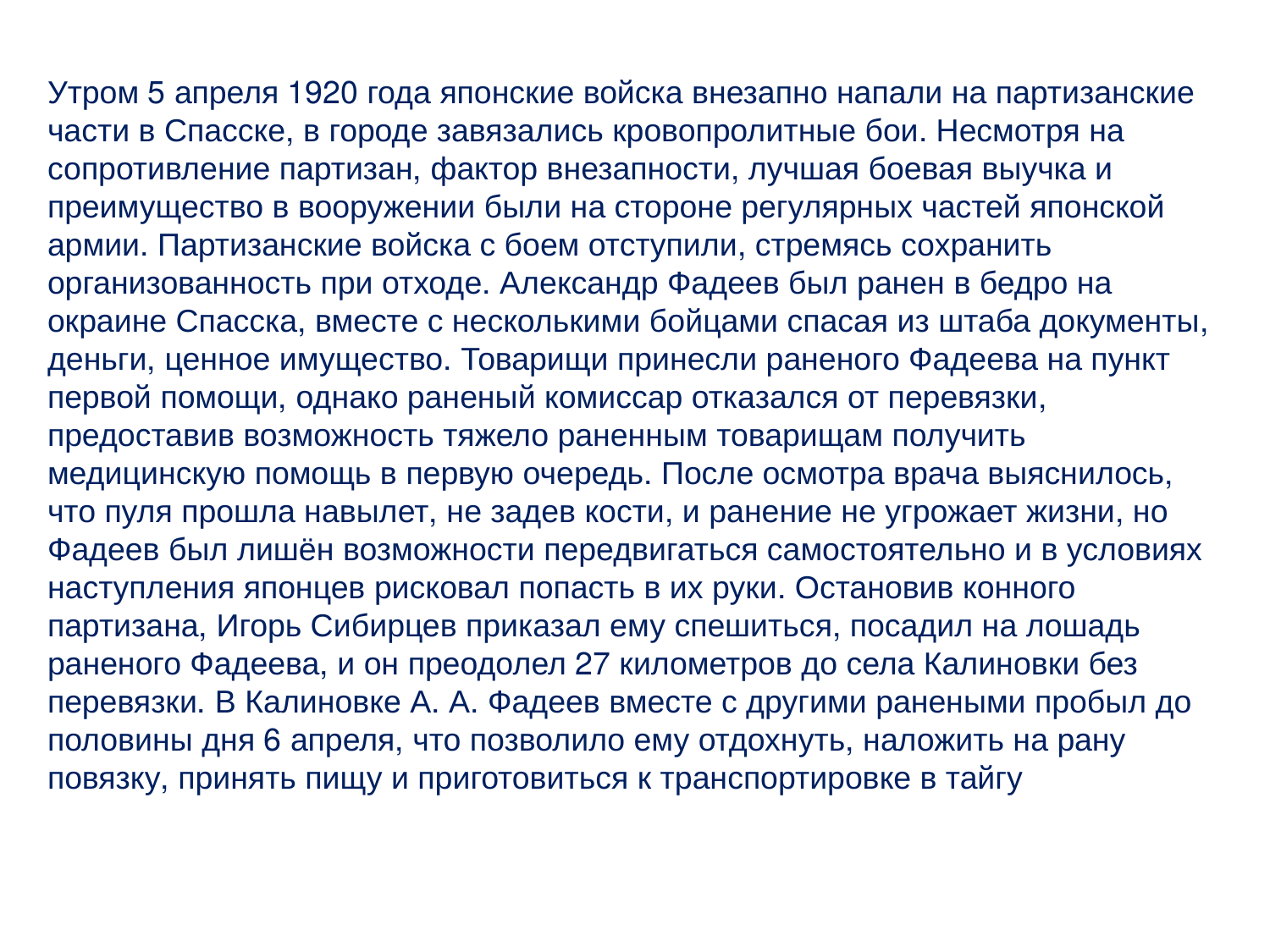

Утром 5 апреля 1920 года японские войска внезапно напали на партизанские части в Спасске, в городе завязались кровопролитные бои. Несмотря на сопротивление партизан, фактор внезапности, лучшая боевая выучка и преимущество в вооружении были на стороне регулярных частей японской армии. Партизанские войска с боем отступили, стремясь сохранить организованность при отходе. Александр Фадеев был ранен в бедро на окраине Спасска, вместе с несколькими бойцами спасая из штаба документы, деньги, ценное имущество. Товарищи принесли раненого Фадеева на пункт первой помощи, однако раненый комиссар отказался от перевязки, предоставив возможность тяжело раненным товарищам получить медицинскую помощь в первую очередь. После осмотра врача выяснилось, что пуля прошла навылет, не задев кости, и ранение не угрожает жизни, но Фадеев был лишён возможности передвигаться самостоятельно и в условиях наступления японцев рисковал попасть в их руки. Остановив конного партизана, Игорь Сибирцев приказал ему спешиться, посадил на лошадь раненого Фадеева, и он преодолел 27 километров до села Калиновки без перевязки. В Калиновке А. А. Фадеев вместе с другими ранеными пробыл до половины дня 6 апреля, что позволило ему отдохнуть, наложить на рану повязку, принять пищу и приготовиться к транспортировке в тайгу